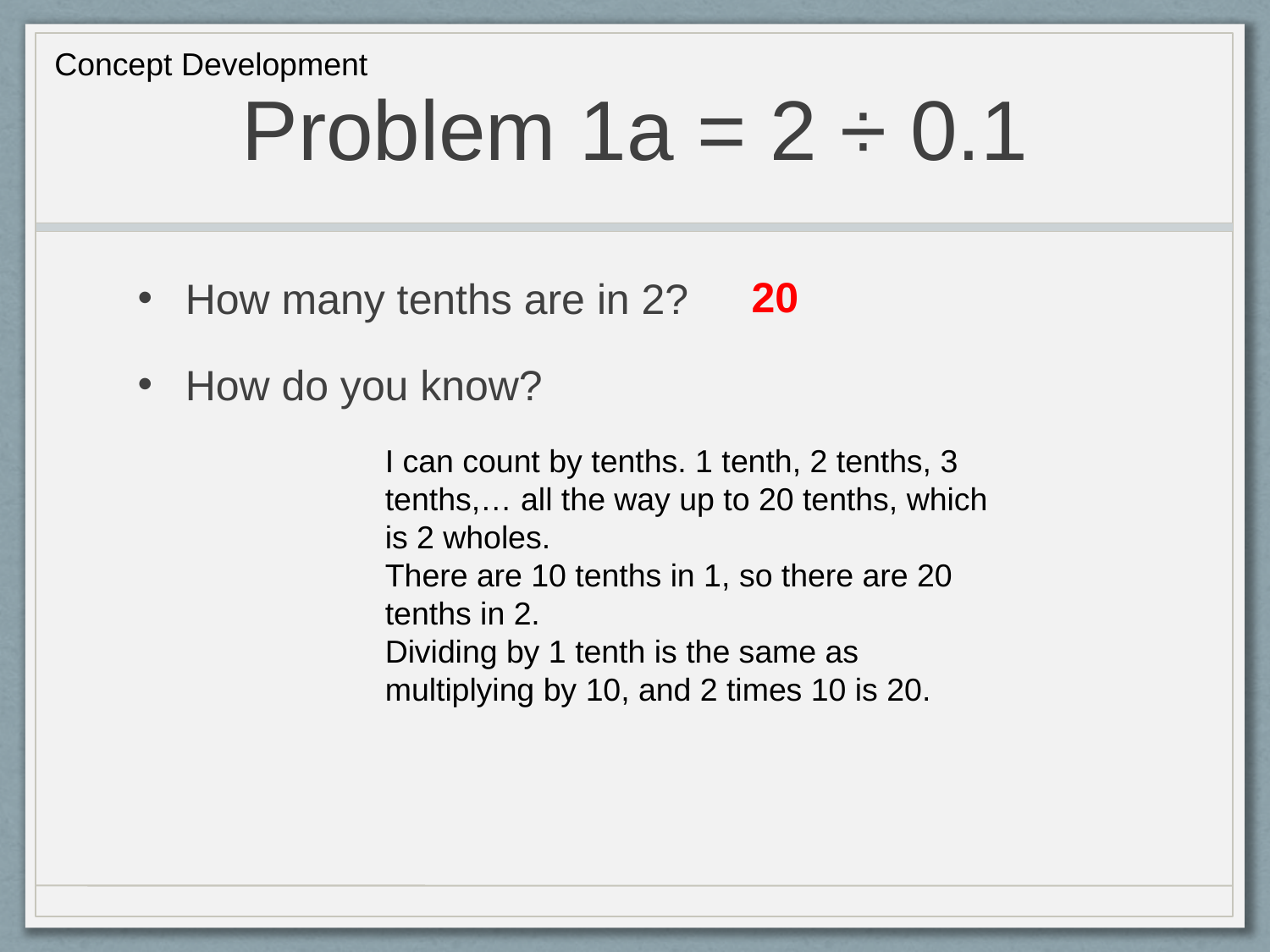

# Problem 1a = 2 ÷ 0.1
Concept Development
  20
How many tenths are in 2?
How do you know?
I can count by tenths. 1 tenth, 2 tenths, 3 tenths,… all the way up to 20 tenths, which is 2 wholes.
There are 10 tenths in 1, so there are 20 tenths in 2.
Dividing by 1 tenth is the same as multiplying by 10, and 2 times 10 is 20.